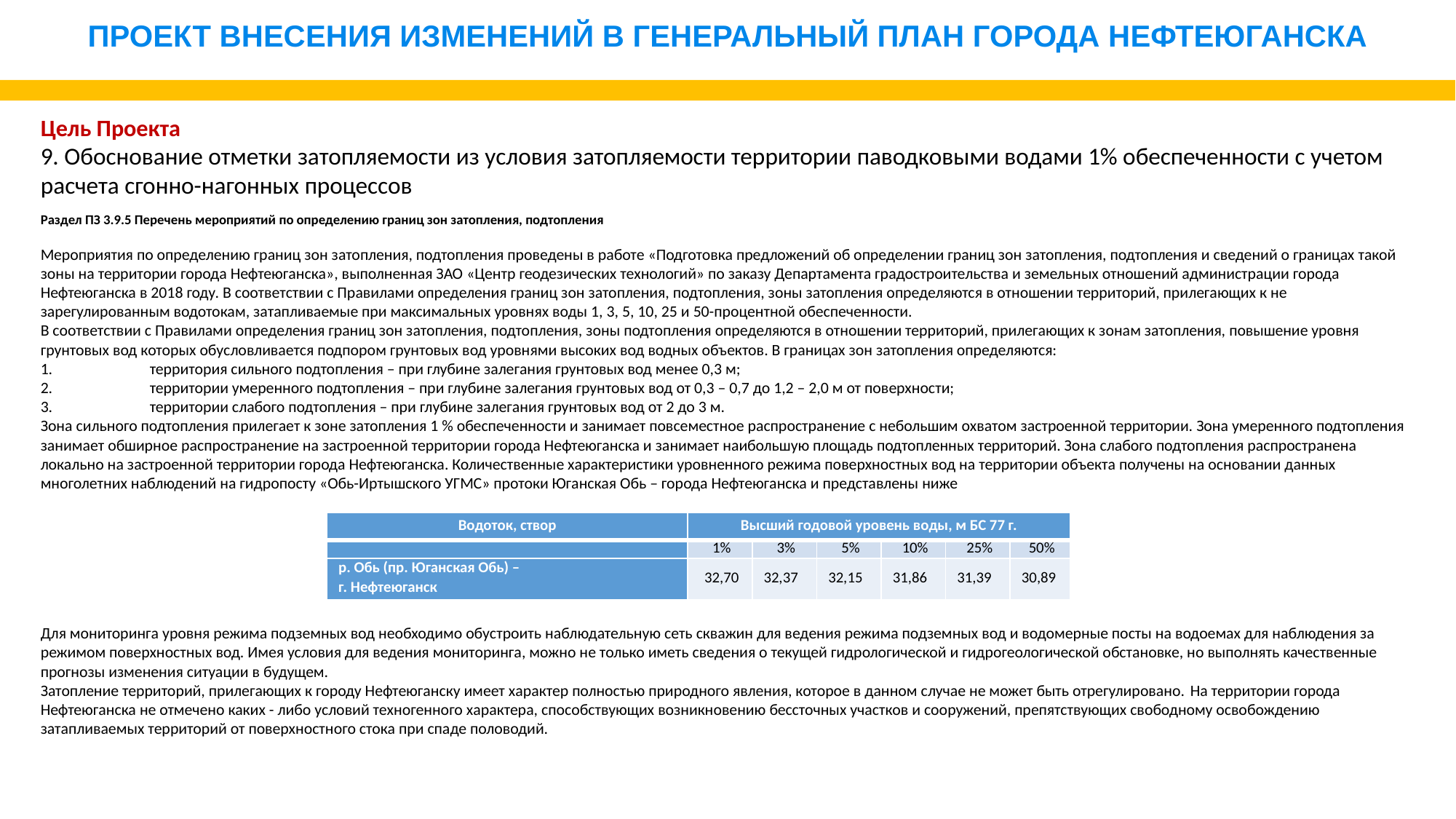

ПРОЕКТ ВНЕСЕНИЯ ИЗМЕНЕНИЙ В ГЕНЕРАЛЬНЫЙ ПЛАН ГОРОДА НЕФТЕЮГАНСКА

Цель Проекта
9. Обоснование отметки затопляемости из условия затопляемости территории паводковыми водами 1% обеспеченности с учетом расчета сгонно-нагонных процессов
Раздел ПЗ 3.9.5 Перечень мероприятий по определению границ зон затопления, подтопления

Мероприятия по определению границ зон затопления, подтопления проведены в работе «Подготовка предложений об определении границ зон затопления, подтопления и сведений о границах такой зоны на территории города Нефтеюганска», выполненная ЗАО «Центр геодезических технологий» по заказу Департамента градостроительства и земельных отношений администрации города Нефтеюганска в 2018 году. В соответствии с Правилами определения границ зон затопления, подтопления, зоны затопления определяются в отношении территорий, прилегающих к не зарегулированным водотокам, затапливаемые при максимальных уровнях воды 1, 3, 5, 10, 25 и 50-процентной обеспеченности.
В соответствии с Правилами определения границ зон затопления, подтопления, зоны подтопления определяются в отношении территорий, прилегающих к зонам затопления, повышение уровня грунтовых вод которых обусловливается подпором грунтовых вод уровнями высоких вод водных объектов. В границах зон затопления определяются:
1.	территория сильного подтопления – при глубине залегания грунтовых вод менее 0,3 м;
2.	территории умеренного подтопления – при глубине залегания грунтовых вод от 0,3 – 0,7 до 1,2 – 2,0 м от поверхности;
3.	территории слабого подтопления – при глубине залегания грунтовых вод от 2 до 3 м.
Зона сильного подтопления прилегает к зоне затопления 1 % обеспеченности и занимает повсеместное распространение с небольшим охватом застроенной территории. Зона умеренного подтопления занимает обширное распространение на застроенной территории города Нефтеюганска и занимает наибольшую площадь подтопленных территорий. Зона слабого подтопления распространена локально на застроенной территории города Нефтеюганска. Количественные характеристики уровненного режима поверхностных вод на территории объекта получены на основании данных многолетних наблюдений на гидропосту «Обь-Иртышского УГМС» протоки Юганская Обь – города Нефтеюганска и представлены ниже

Для мониторинга уровня режима подземных вод необходимо обустроить наблюдательную сеть скважин для ведения режима подземных вод и водомерные посты на водоемах для наблюдения за режимом поверхностных вод. Имея условия для ведения мониторинга, можно не только иметь сведения о текущей гидрологической и гидрогеологической обстановке, но выполнять качественные прогнозы изменения ситуации в будущем.
Затопление территорий, прилегающих к городу Нефтеюганску имеет характер полностью природного явления, которое в данном случае не может быть отрегулировано. На территории города Нефтеюганска не отмечено каких - либо условий техногенного характера, способствующих возникновению бессточных участков и сооружений, препятствующих свободному освобождению затапливаемых территорий от поверхностного стока при спаде половодий.

| Водоток, створ | Высший годовой уровень воды, м БС 77 г. |  |  |  |  |  |
| --- | --- | --- | --- | --- | --- | --- |
|  | 1% | 3% | 5% | 10% | 25% | 50% |
| р. Обь (пр. Юганская Обь) – г. Нефтеюганск | 32,70 | 32,37 | 32,15 | 31,86 | 31,39 | 30,89 |